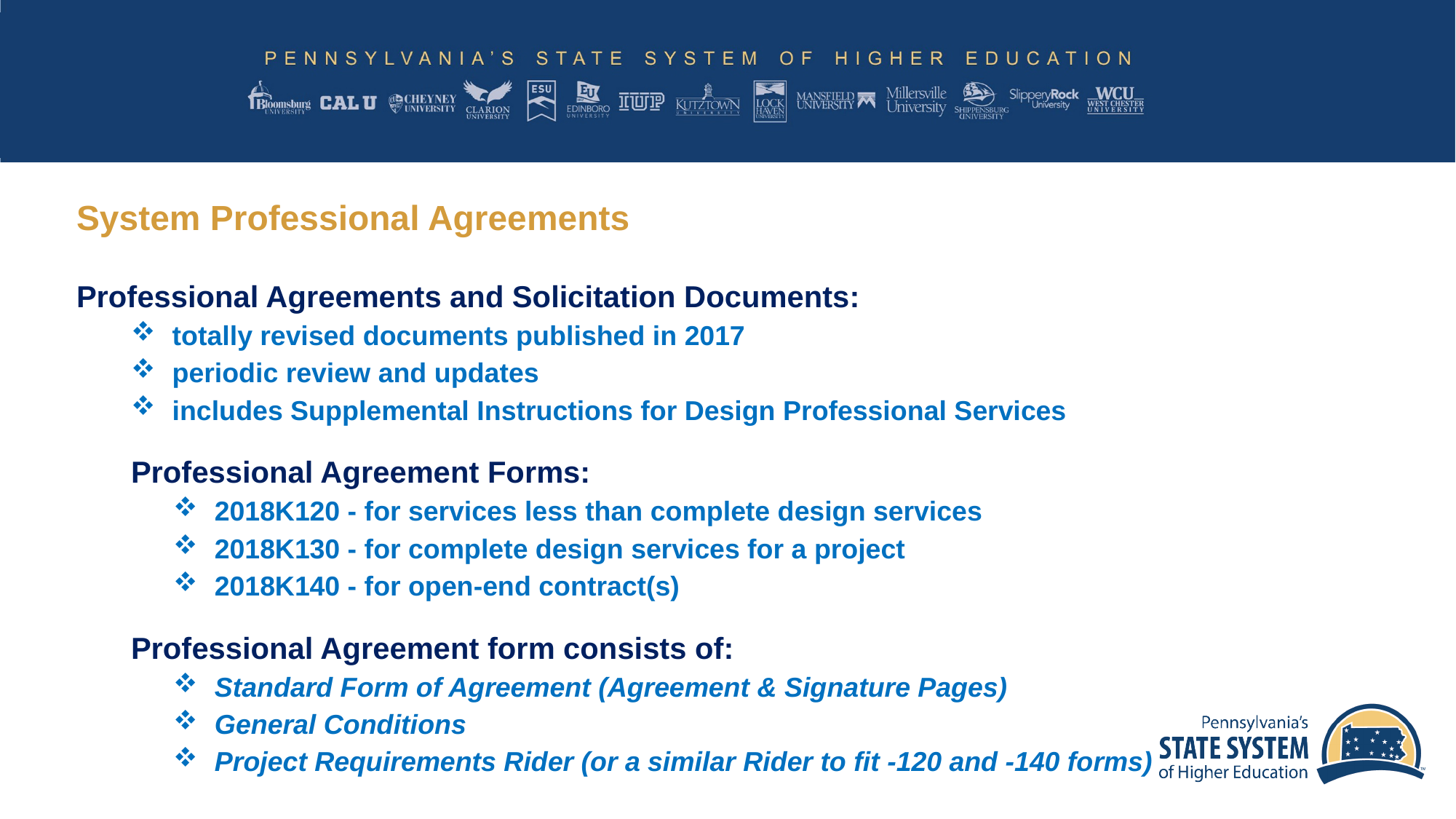

# System Professional Agreements
Professional Agreements and Solicitation Documents:
totally revised documents published in 2017
periodic review and updates
includes Supplemental Instructions for Design Professional Services
Professional Agreement Forms:
2018K120 - for services less than complete design services
2018K130 - for complete design services for a project
2018K140 - for open-end contract(s)
Professional Agreement form consists of:
Standard Form of Agreement (Agreement & Signature Pages)
General Conditions
Project Requirements Rider (or a similar Rider to fit -120 and -140 forms)